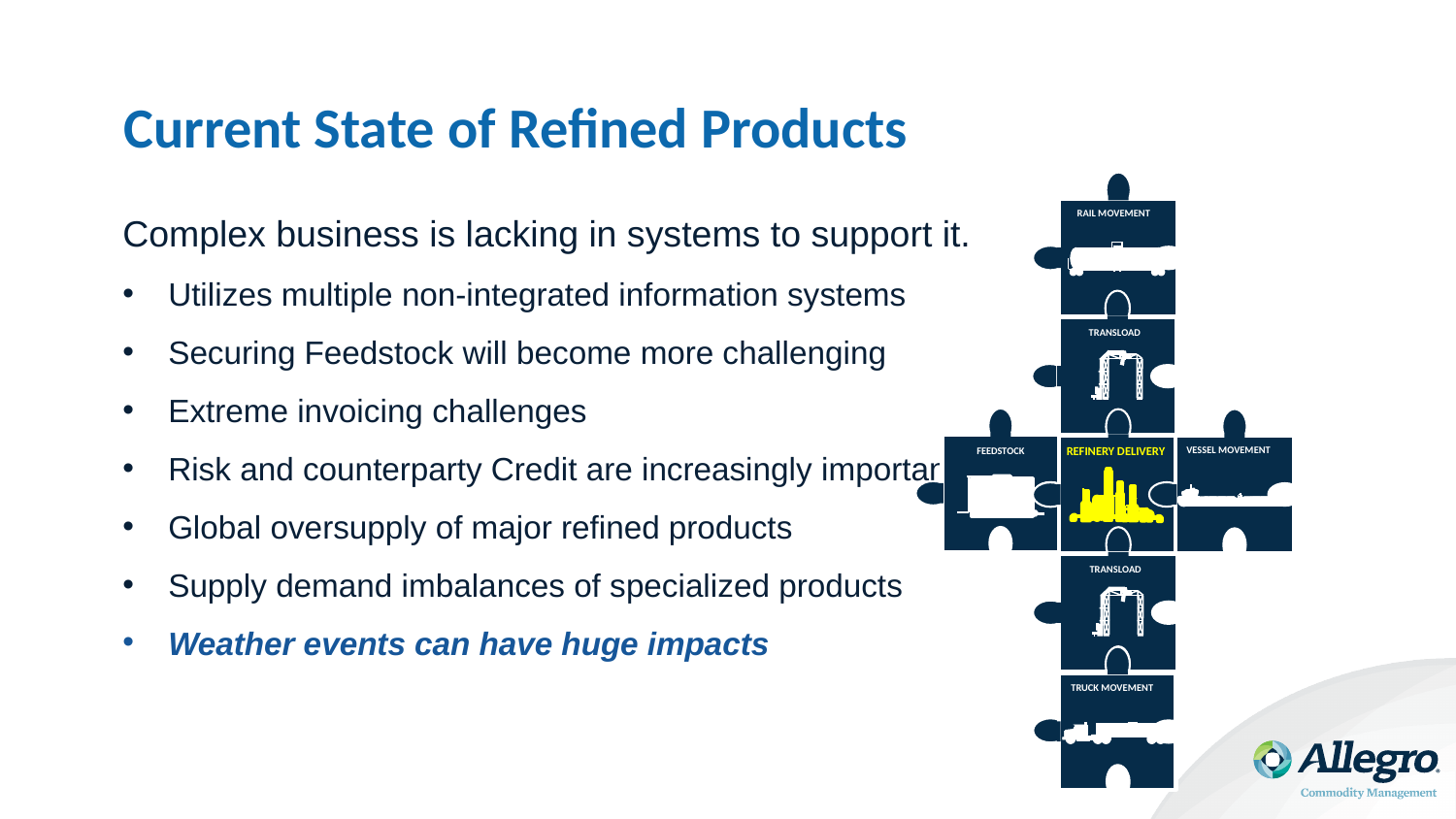

# Current State of Refined Products

RAIL MOVEMENT

TRANSLOAD

FEEDSTOCK

REFINERY DELIVERY

VESSEL MOVEMENT

TRANSLOAD

TRUCK MOVEMENT

Complex business is lacking in systems to support it.
Utilizes multiple non-integrated information systems
Securing Feedstock will become more challenging
Extreme invoicing challenges
Risk and counterparty Credit are increasingly important
Global oversupply of major refined products
Supply demand imbalances of specialized products
Weather events can have huge impacts